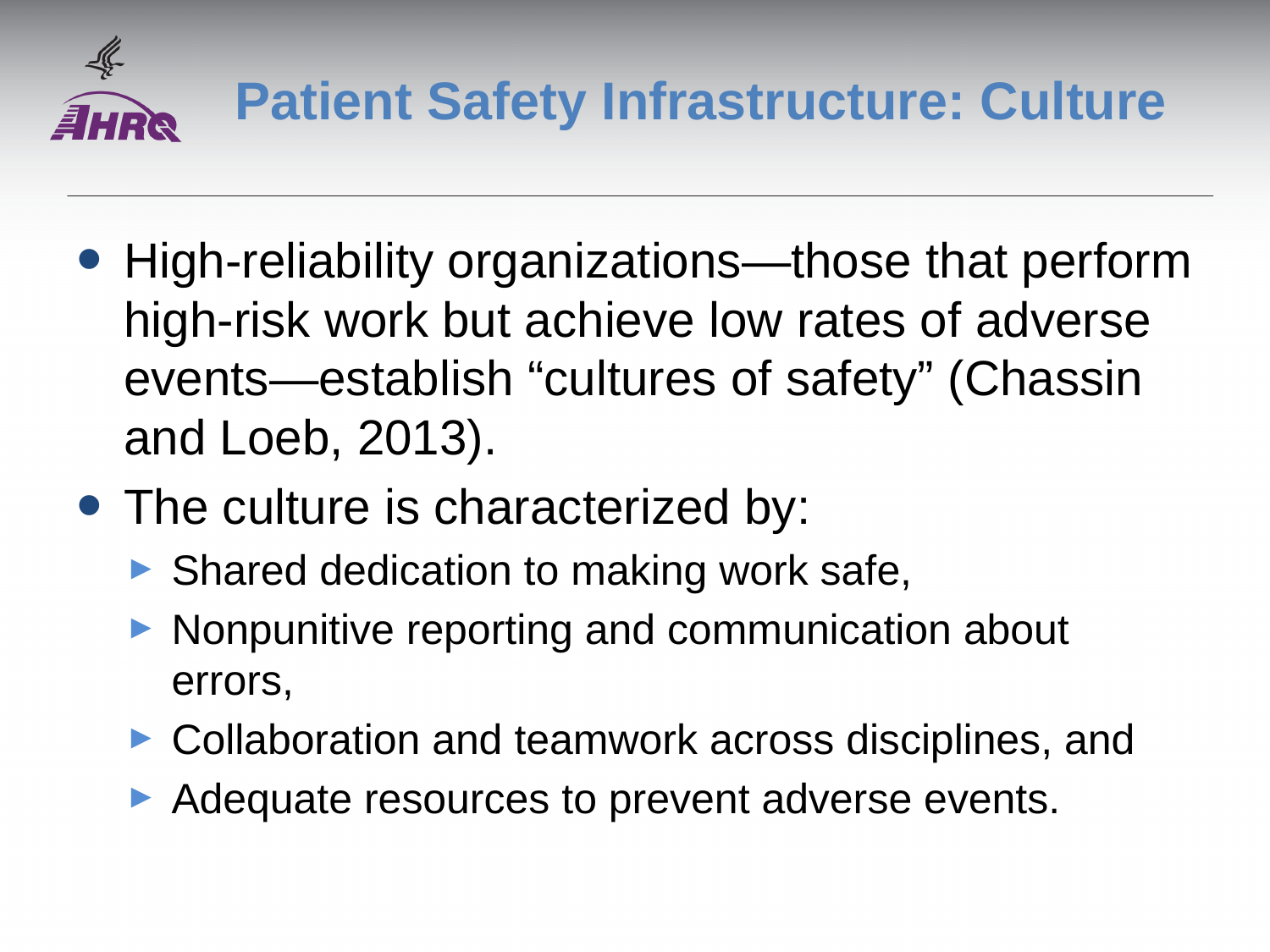

# Patient Safety Infrastructure: Culture
High-reliability organizations—those that perform high-risk work but achieve low rates of adverse events—establish “cultures of safety” (Chassin and Loeb, 2013).
The culture is characterized by:
Shared dedication to making work safe,
Nonpunitive reporting and communication about errors,
Collaboration and teamwork across disciplines, and
Adequate resources to prevent adverse events.